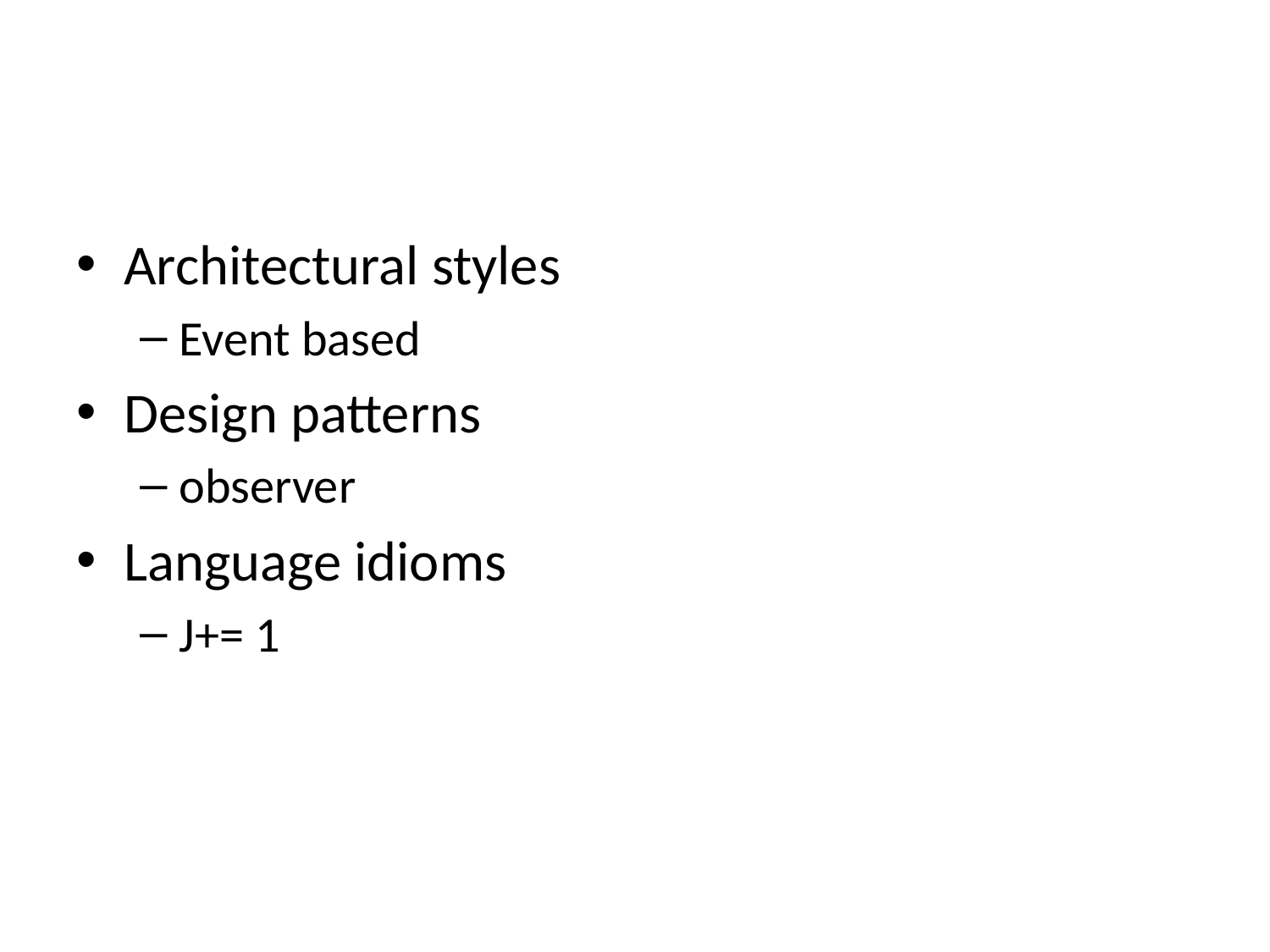

#
Architectural styles
Event based
Design patterns
observer
Language idioms
J+= 1